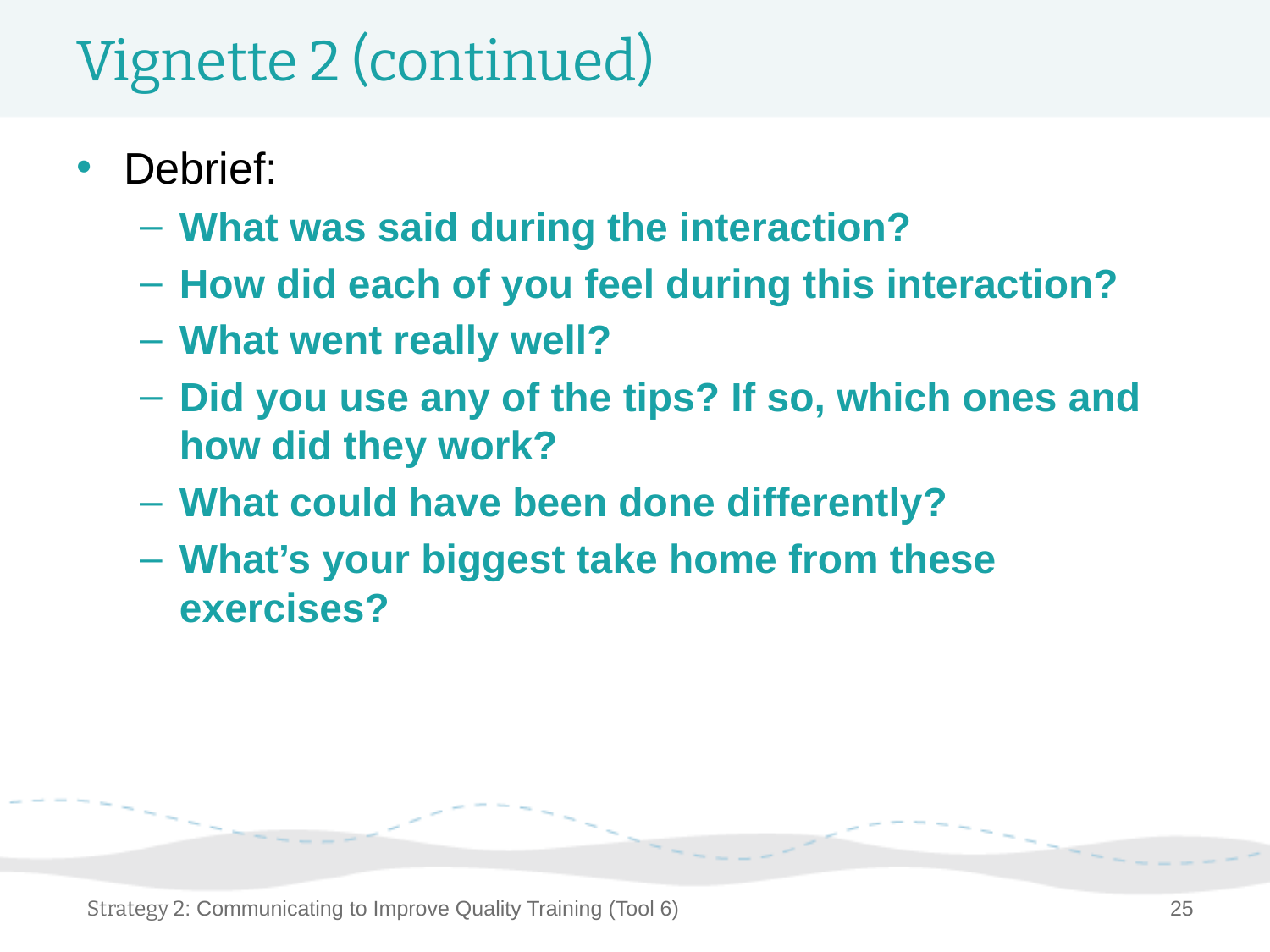

# Vignette 2 (continued)
Debrief:
What was said during the interaction?
How did each of you feel during this interaction?
What went really well?
Did you use any of the tips? If so, which ones and how did they work?
What could have been done differently?
What’s your biggest take home from these exercises?
Strategy 2: Communicating to Improve Quality Training (Tool 6)
25